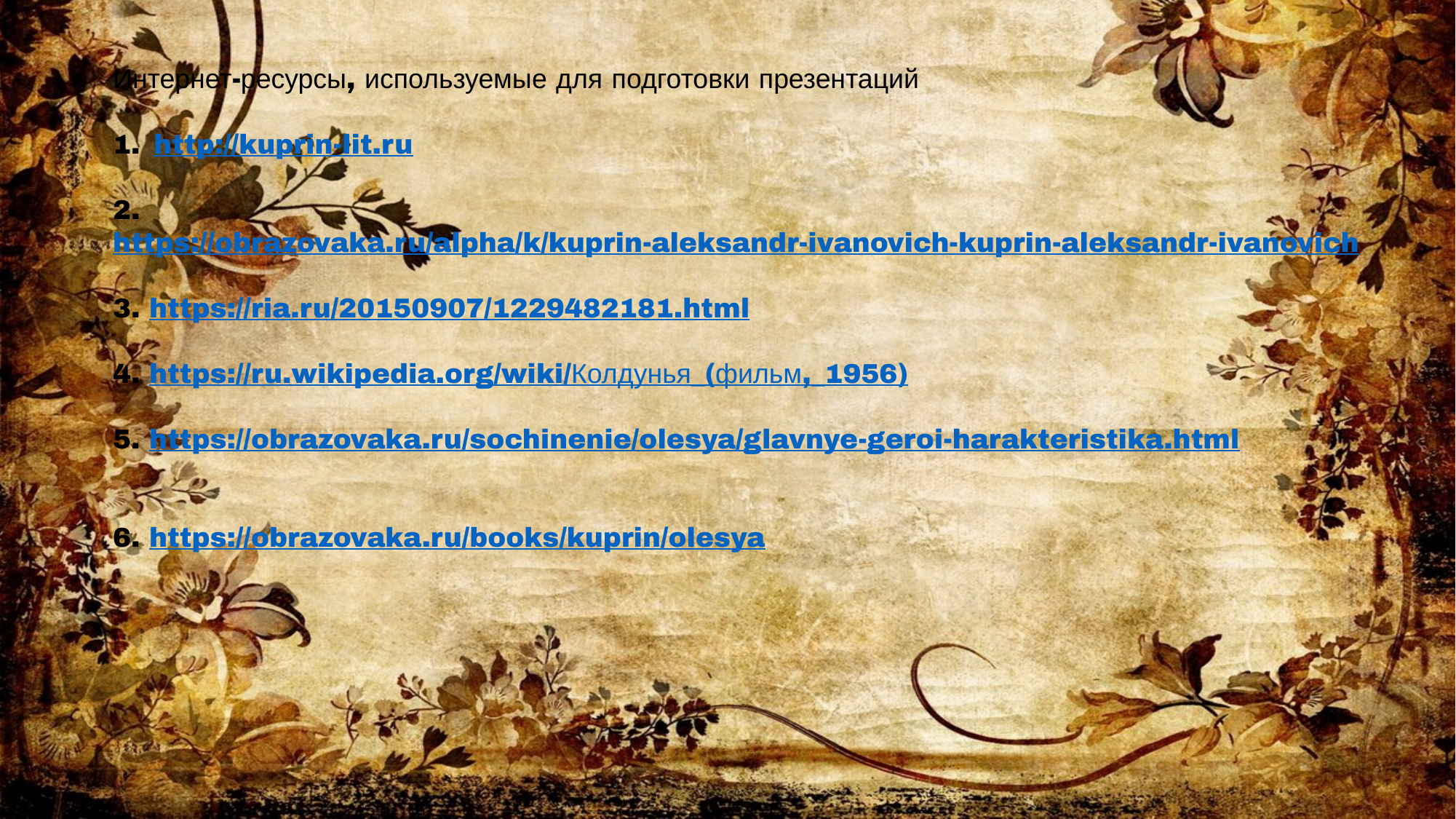

Интернет-ресурсы, используемые для подготовки презентаций

http://kuprin-lit.ru

2. https://obrazovaka.ru/alpha/k/kuprin-aleksandr-ivanovich-kuprin-aleksandr-ivanovich

3. https://ria.ru/20150907/1229482181.html

4. https://ru.wikipedia.org/wiki/Колдунья_(фильм,_1956)

5. https://obrazovaka.ru/sochinenie/olesya/glavnye-geroi-harakteristika.html

6. https://obrazovaka.ru/books/kuprin/olesya